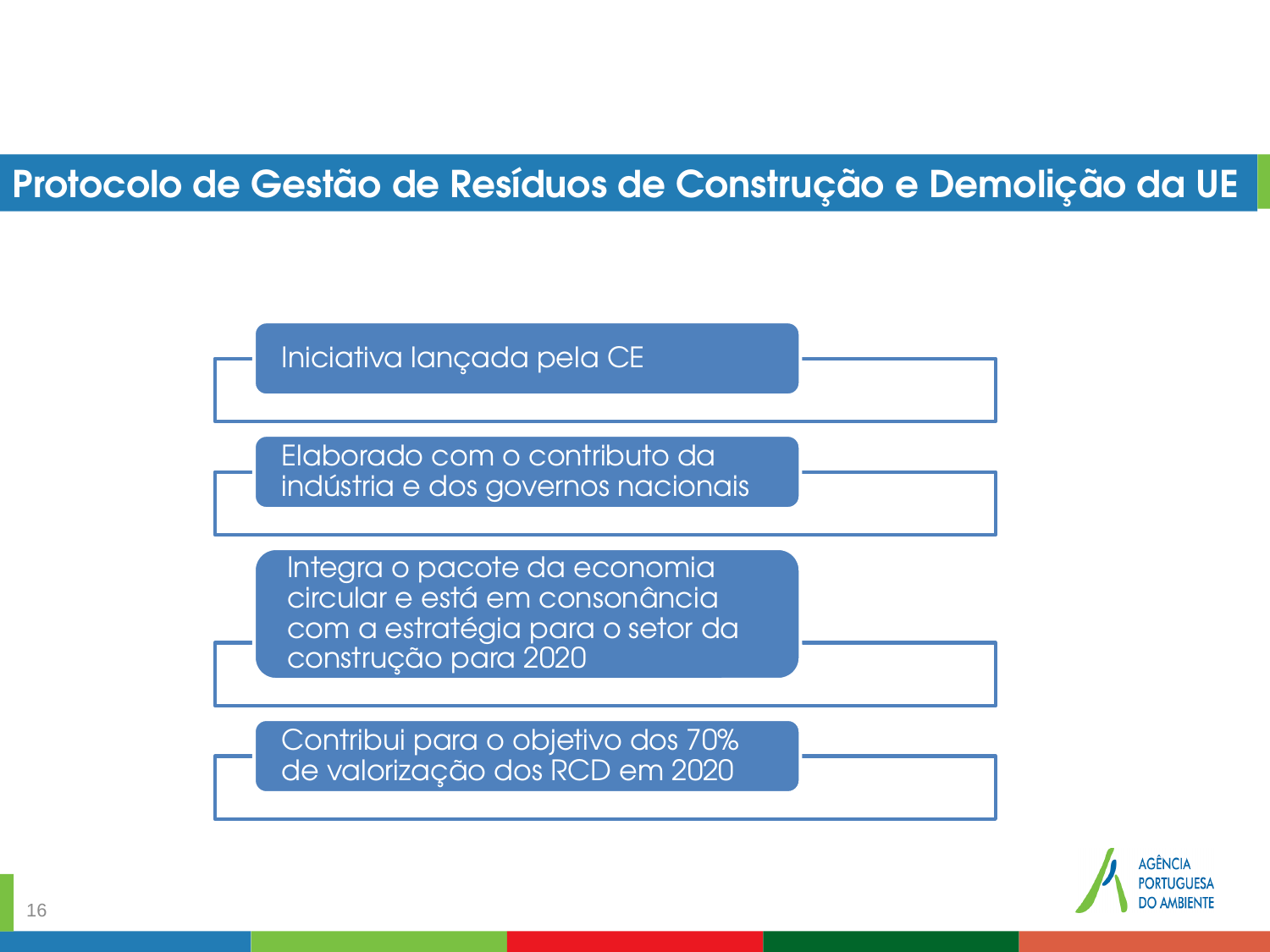

Protocolo de Gestão de Resíduos de Construção e Demolição da UE

Iniciativa lançada pela CE
Elaborado com o contributo da indústria e dos governos nacionais
Integra o pacote da economia circular e está em consonância com a estratégia para o setor da construção para 2020
Contribui para o objetivo dos 70% de valorização dos RCD em 2020
16